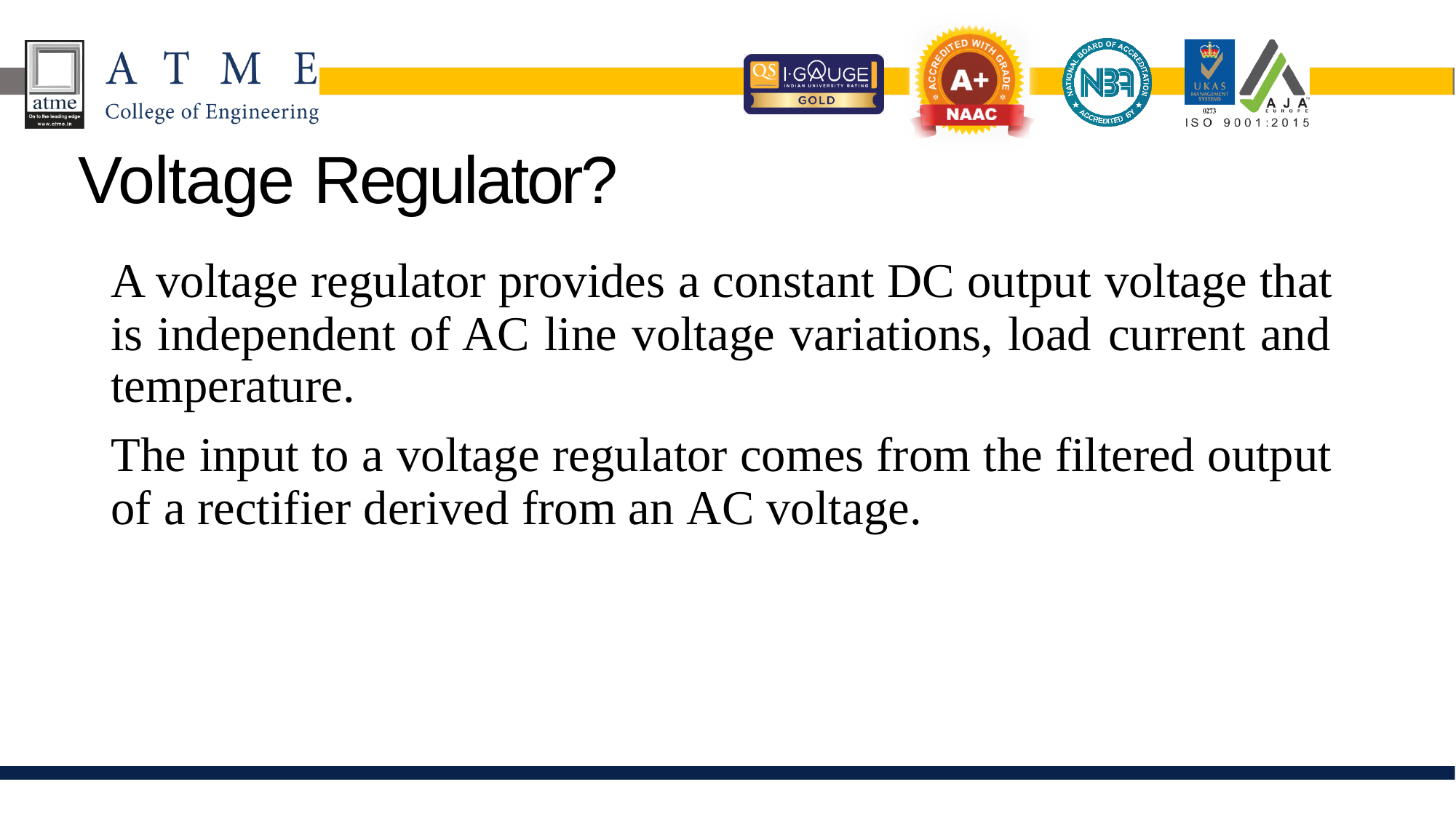

# Voltage Regulator?
A voltage regulator provides a constant DC output voltage that  is independent of AC line voltage variations, load current and  temperature.
The input to a voltage regulator comes from the filtered output  of a rectifier derived from an AC voltage.